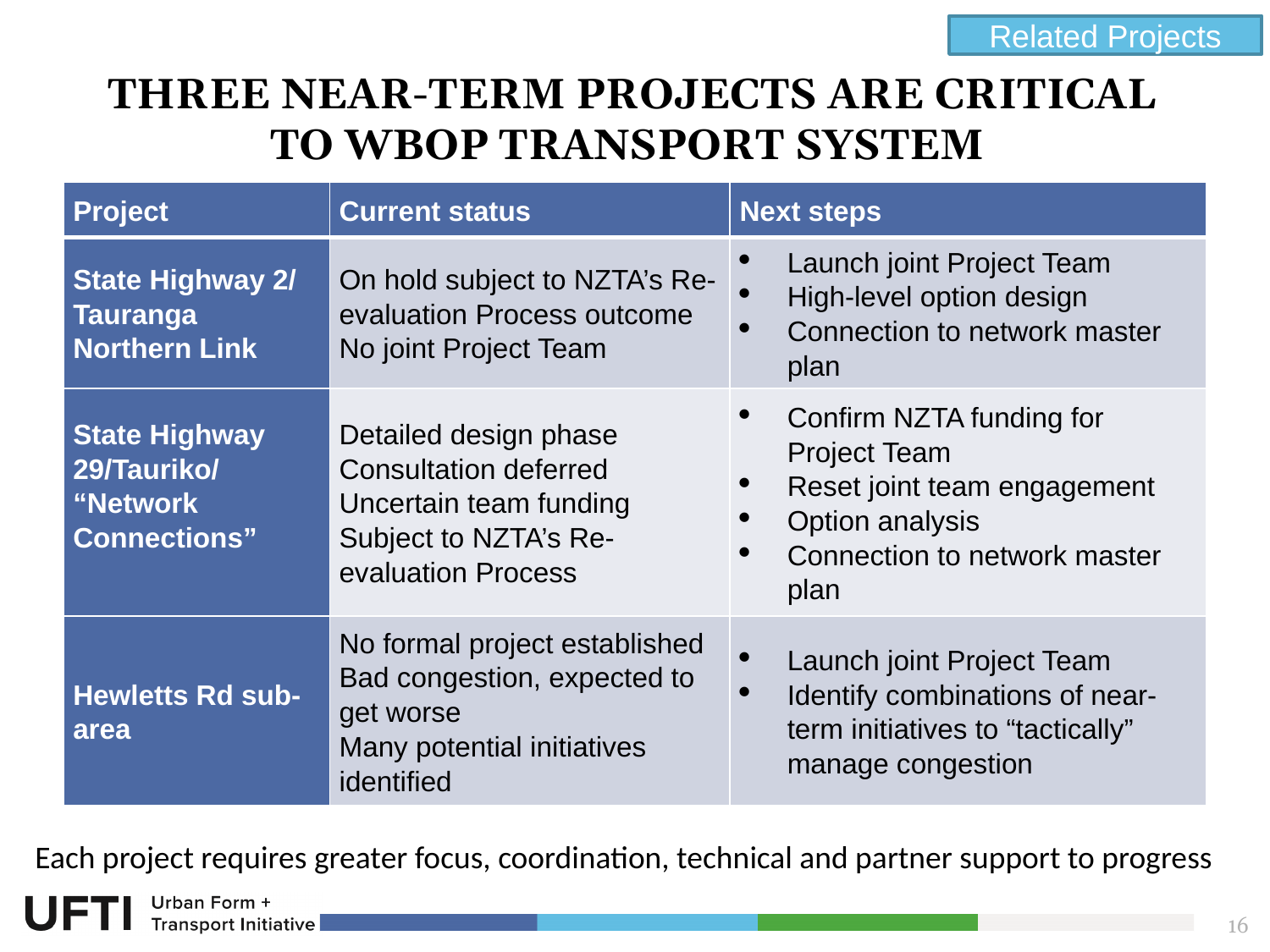

Related Projects
# Three near-term projects are critical to WBOP transport system
| Project | Current status | Next steps |
| --- | --- | --- |
| State Highway 2/ Tauranga Northern Link | On hold subject to NZTA’s Re-evaluation Process outcome No joint Project Team | Launch joint Project Team High-level option design Connection to network master plan |
| State Highway 29/Tauriko/ “Network Connections” | Detailed design phase Consultation deferred Uncertain team funding Subject to NZTA’s Re-evaluation Process | Confirm NZTA funding for Project Team Reset joint team engagement Option analysis Connection to network master plan |
| Hewletts Rd sub-area | No formal project established Bad congestion, expected to get worse Many potential initiatives identified | Launch joint Project Team Identify combinations of near-term initiatives to “tactically” manage congestion |
Each project requires greater focus, coordination, technical and partner support to progress
16